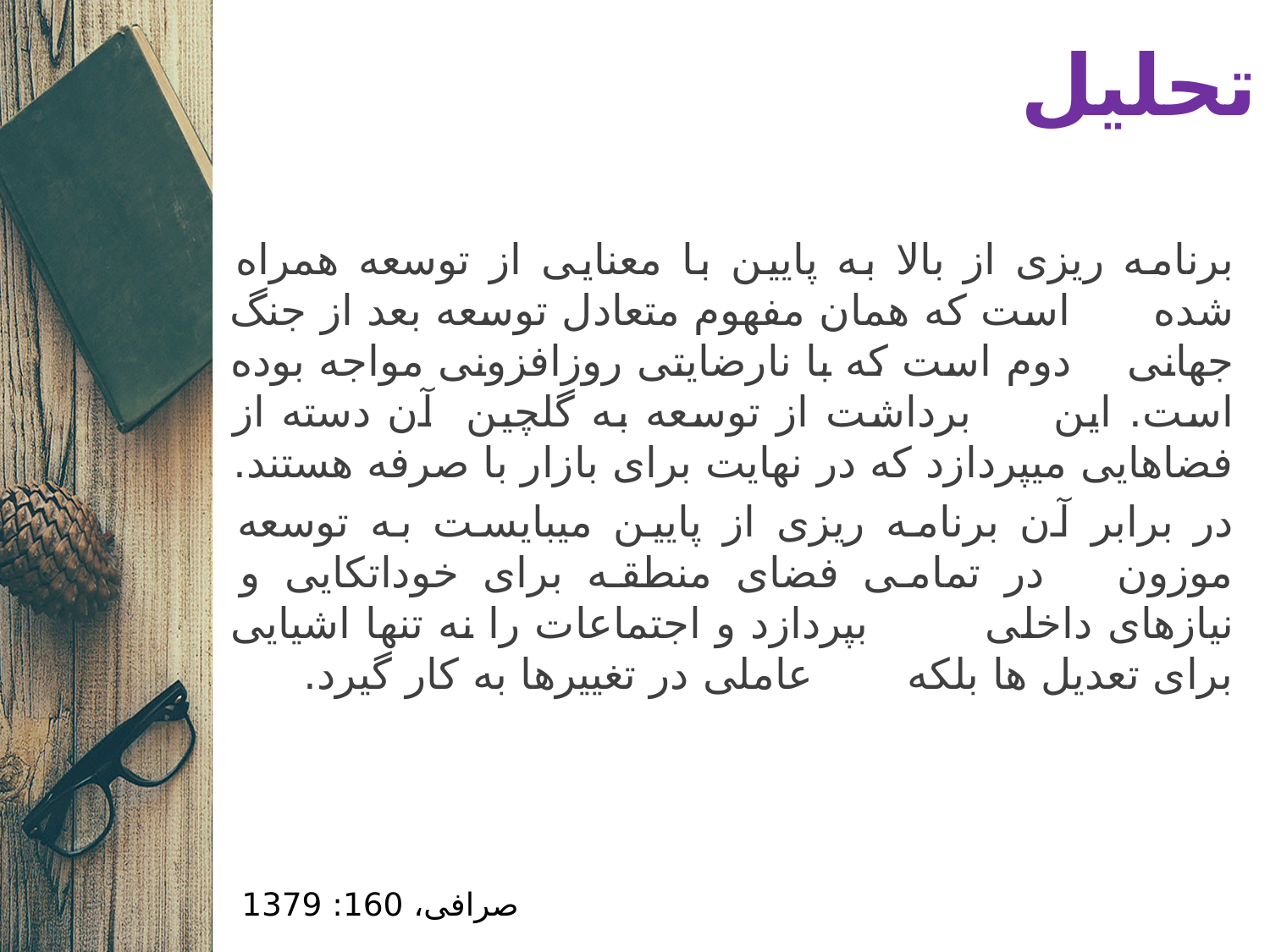

# تحلیل
برنامه ریزی از بالا به پایین با معنایی از توسعه همراه شده      است که همان مفهوم متعادل توسعه بعد از جنگ جهانی    دوم است که با نارضایتی روزافزونی مواجه بوده است. این     برداشت از توسعه به گلچین  آن دسته از فضاهایی میپردازد که در نهایت برای بازار با صرفه هستند.
در برابر آن برنامه ریزی از پایین میبایست به توسعه موزون   در تمامی فضای منطقه برای خوداتکایی و نیازهای داخلی        بپردازد و اجتماعات را نه تنها اشیایی برای تعدیل ها بلکه       عاملی در تغییرها به کار گیرد.
صرافی، 160: 1379